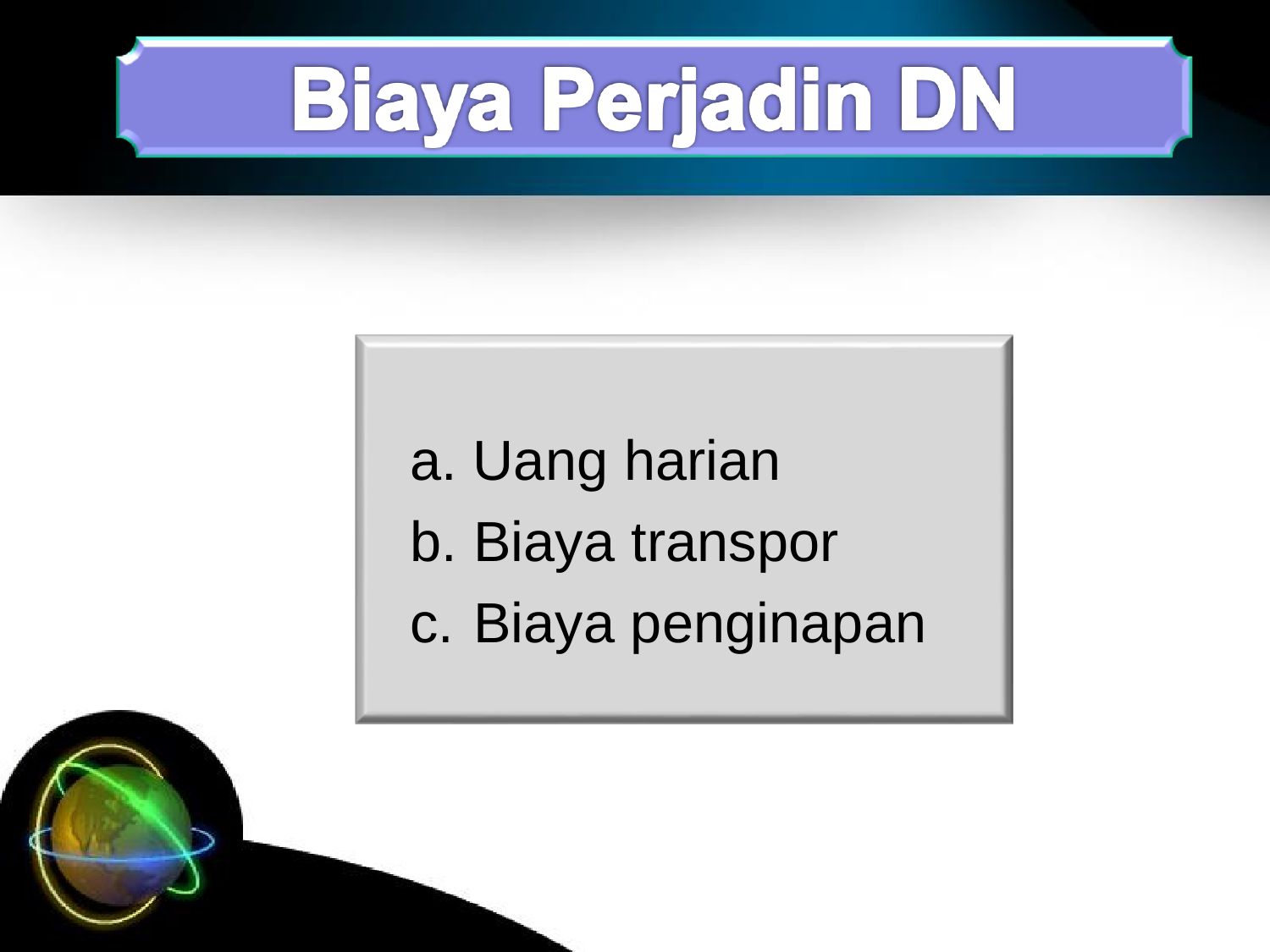

# a. Uang harian
Biaya transpor
Biaya penginapan